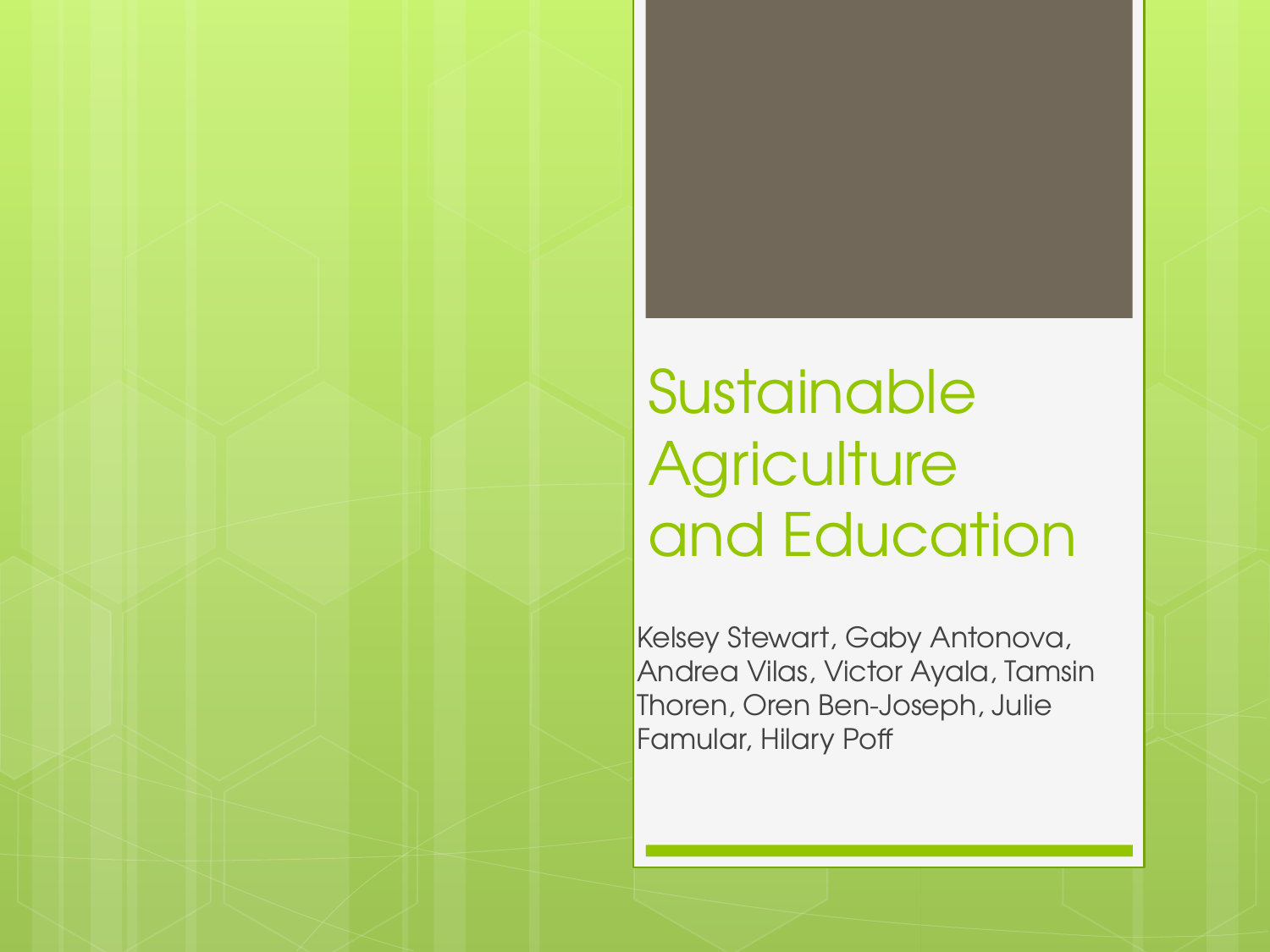

# Sustainable Agriculture and Education
Kelsey Stewart, Gaby Antonova, Andrea Vilas, Victor Ayala, Tamsin Thoren, Oren Ben-Joseph, Julie Famular, Hilary Poff